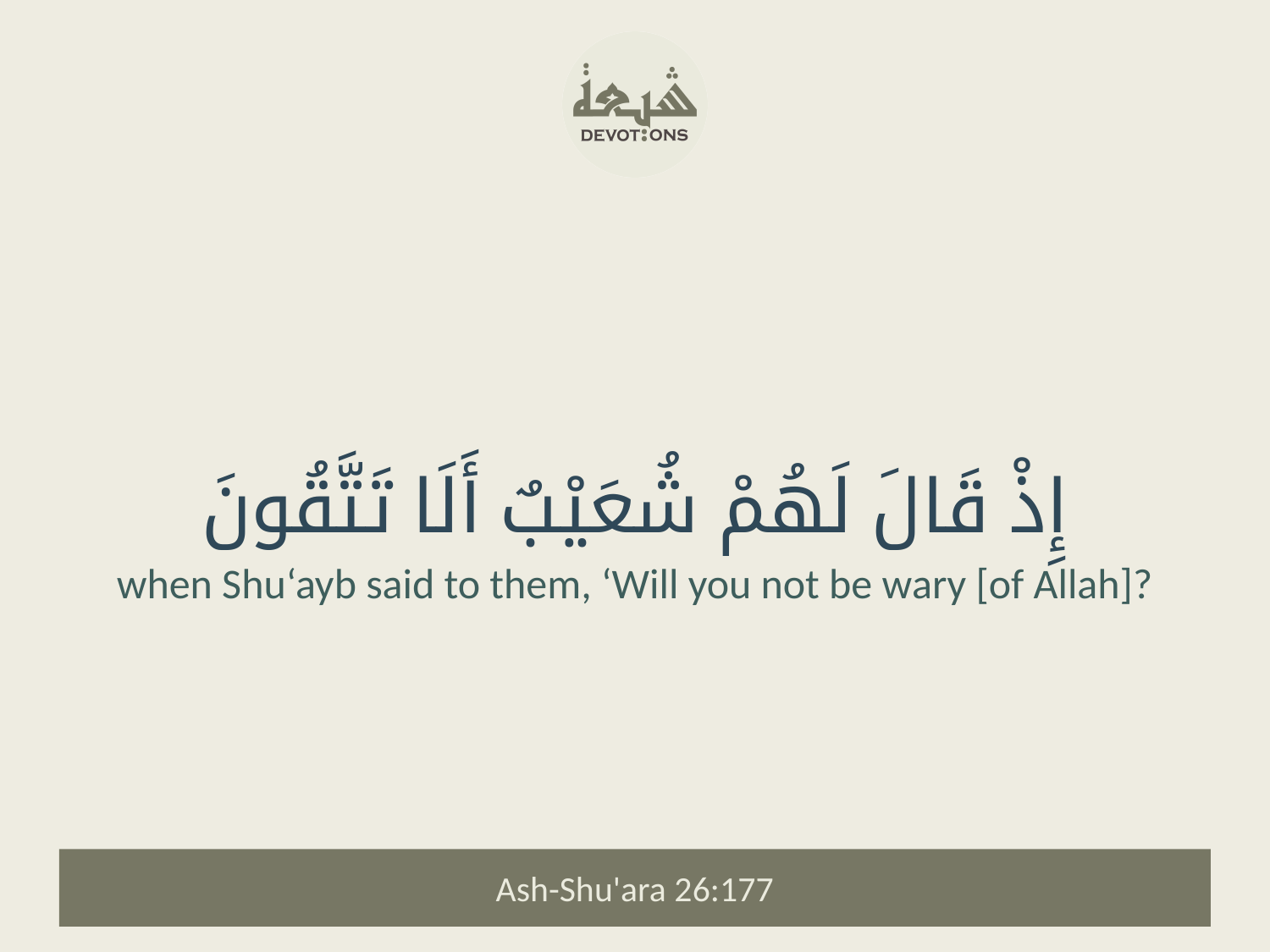

إِذْ قَالَ لَهُمْ شُعَيْبٌ أَلَا تَتَّقُونَ
when Shu‘ayb said to them, ‘Will you not be wary [of Allah]?
Ash-Shu'ara 26:177